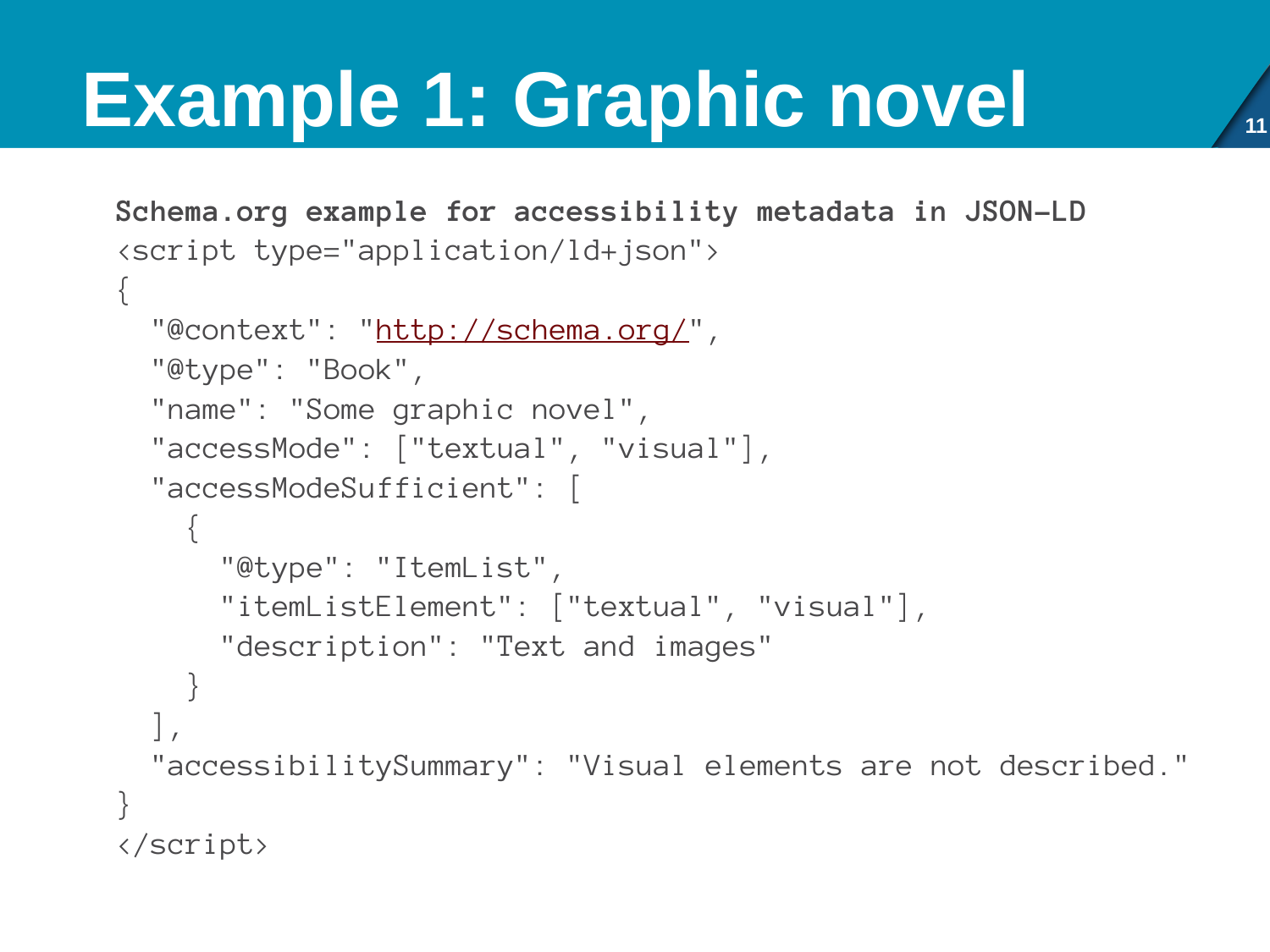

# Example 1: Graphic novel
11
Schema.org example for accessibility metadata in JSON-LD
<script type="application/ld+json">
{
  "@context": "http://schema.org/",
  "@type": "Book",
  "name": "Some graphic novel",
  "accessMode": ["textual", "visual"],
  "accessModeSufficient": [
    {
      "@type": "ItemList",
      "itemListElement": ["textual", "visual"],
      "description": "Text and images"
    }
  ],
  "accessibilitySummary": "Visual elements are not described."
}
</script>